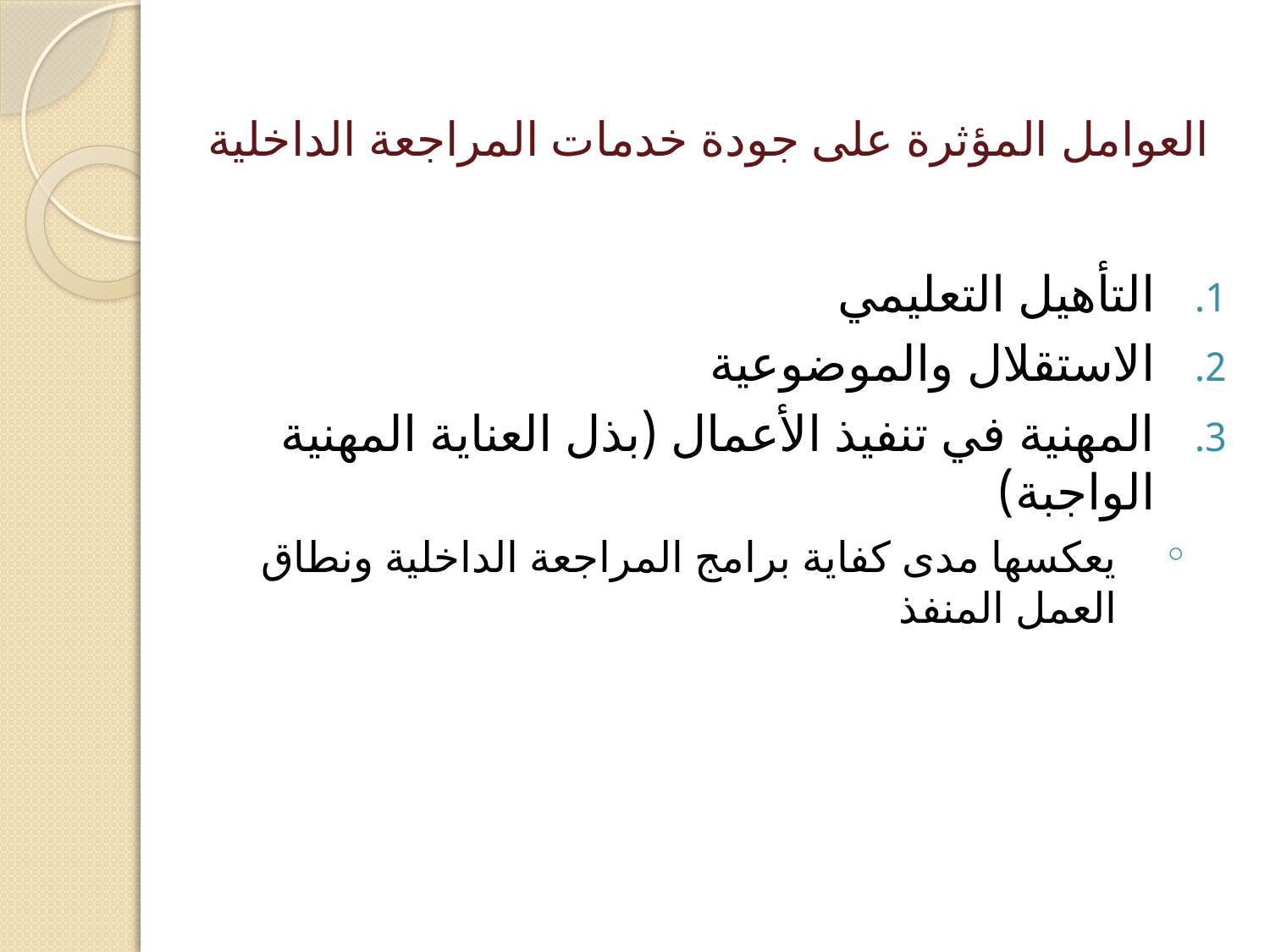

# العوامل المؤثرة على جودة خدمات المراجعة الداخلية
التأهيل التعليمي
الاستقلال والموضوعية
المهنية في تنفيذ الأعمال (بذل العناية المهنية الواجبة)
يعكسها مدى كفاية برامج المراجعة الداخلية ونطاق العمل المنفذ